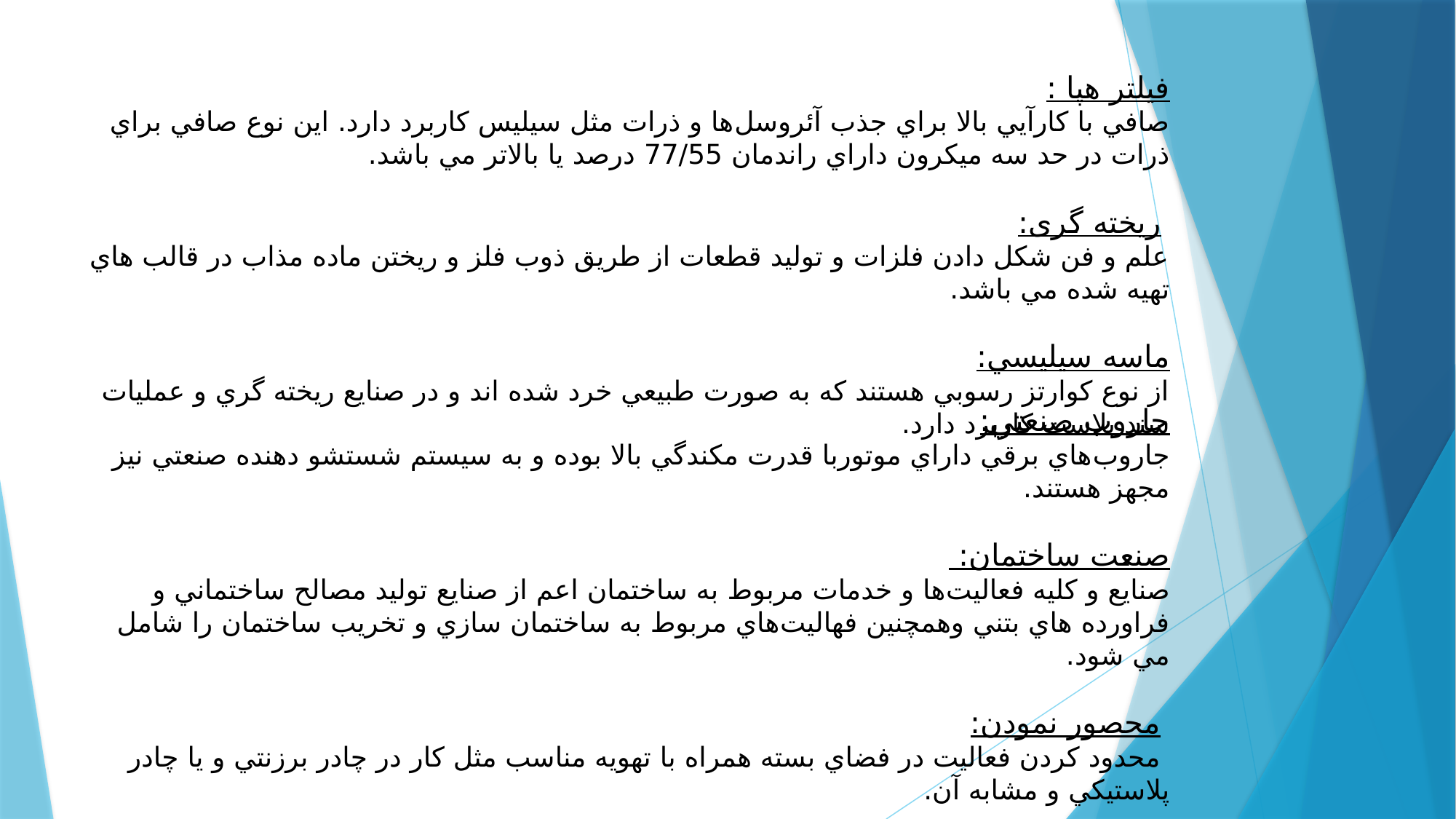

فيلتر هپا :
صافي با كارآيي بالا براي جذب آئروسل‌ها و ذرات مثل سيليس كاربرد دارد. اين نوع صافي براي ذرات در حد سه ميكرون داراي راندمان 77/55 درصد يا بالاتر مي باشد.

 ريخته گری:
علم و فن شكل دادن فلزات و توليد قطعات از طريق ذوب فلز و ريختن ماده مذاب در قالب هاي تهيه شده مي باشد.

ماسه سيليسي:
از نوع كوارتز رسوبي هستند كه به صورت طبيعي خرد شده اند و در صنايع ريخته گري و عمليات سند بلاست كاربرد دارد.
جاروب صنعتي:
جاروب‌هاي برقي داراي موتوربا قدرت مكندگي بالا بوده و به سيستم شستشو دهنده صنعتي نيز مجهز هستند.

صنعت ساختمان:
صنايع و كليه فعاليت‌ها و خدمات مربوط به ساختمان اعم از صنايع توليد مصالح ساختماني و فراورده هاي بتني وهمچنين فهاليت‌هاي مربوط به ساختمان سازي و تخريب ساختمان را شامل مي شود.

 محصور نمودن:
 محدود كردن فعاليت در فضاي بسته همراه با تهويه مناسب مثل كار در چادر برزنتي و يا چادر پلاستيكي و مشابه آن.